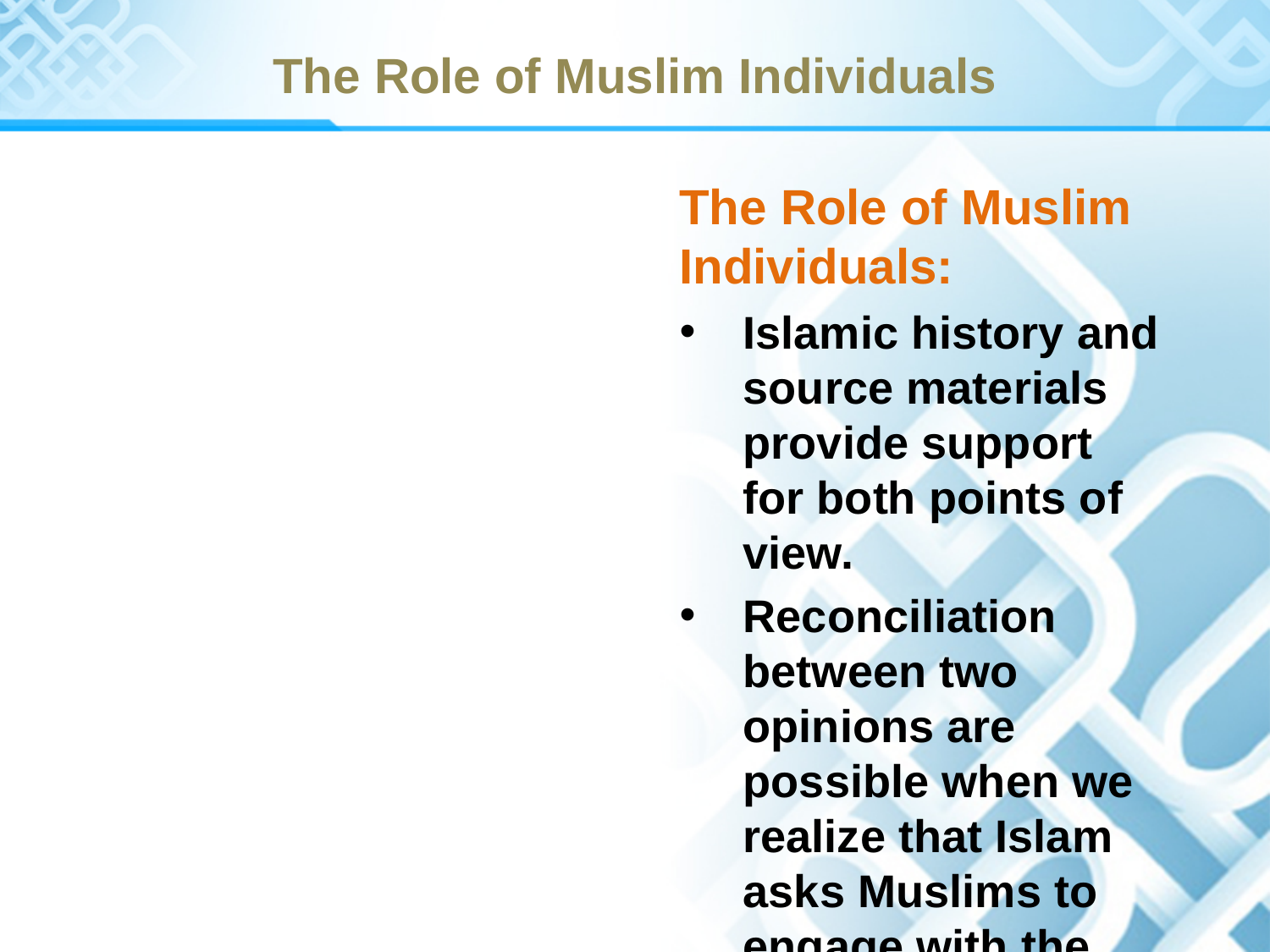

The Role of Muslim Individuals
The Role of Muslim Individuals:
Islamic history and source materials provide support for both points of view.
Reconciliation between two opinions are possible when we realize that Islam asks Muslims to engage with the world as well.